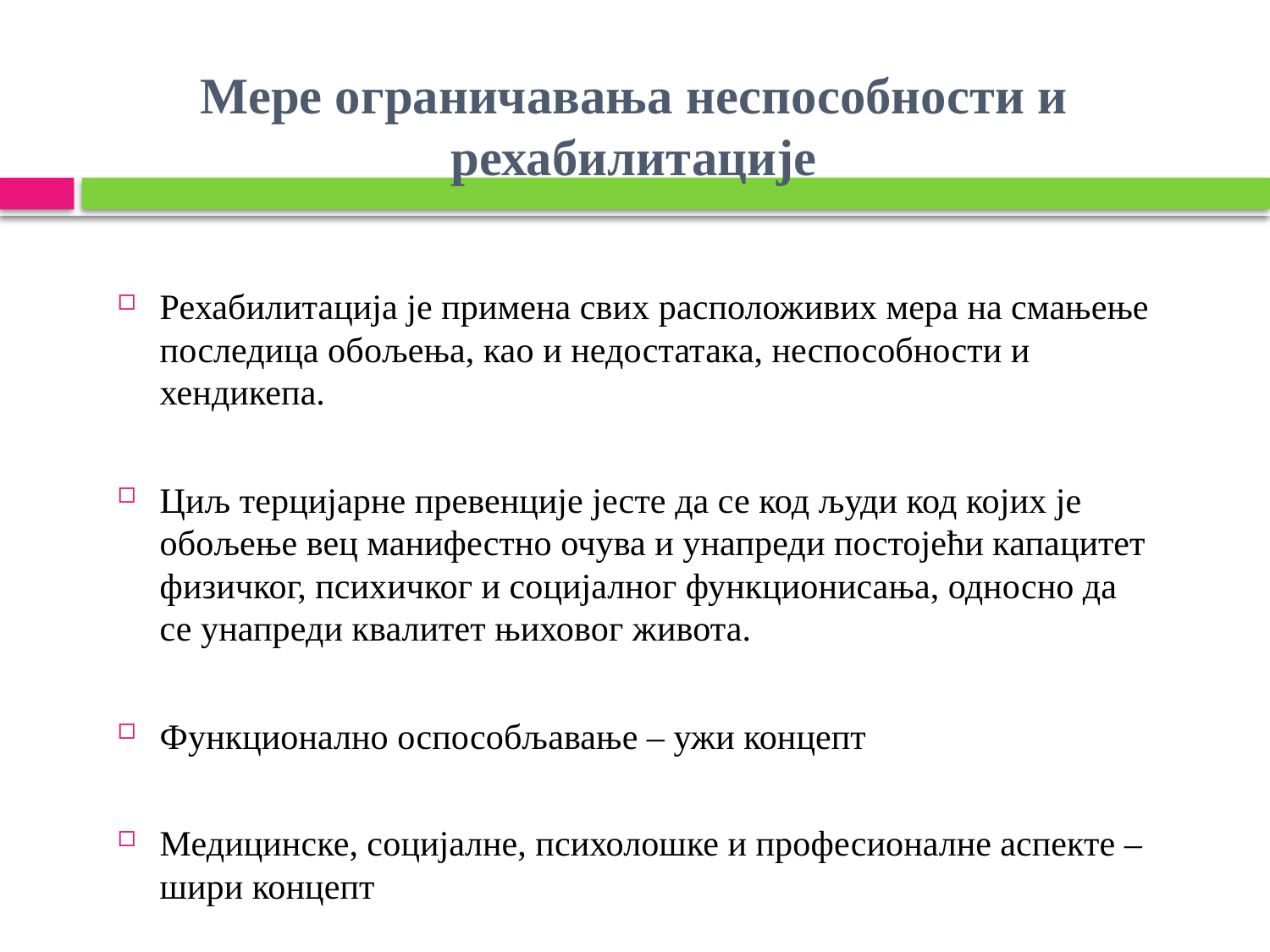

# Мере ограничавања неспособности и рехабилитације
Рехабилитација је примена свих расположивих мера на смањење последица обољења, као и недостатака, неспособности и хендикепа.

Циљ терцијарне превенције јесте да се код људи код којих је обољење вец манифестно очува и унапреди постојећи капацитет физичког, психичког и социјалног функционисања, односно да се унапреди квалитет њиховог живота.

Функционално оспособљавање – ужи концепт

Медицинске, социјалне, психолошке и професионалне аспекте – шири концепт